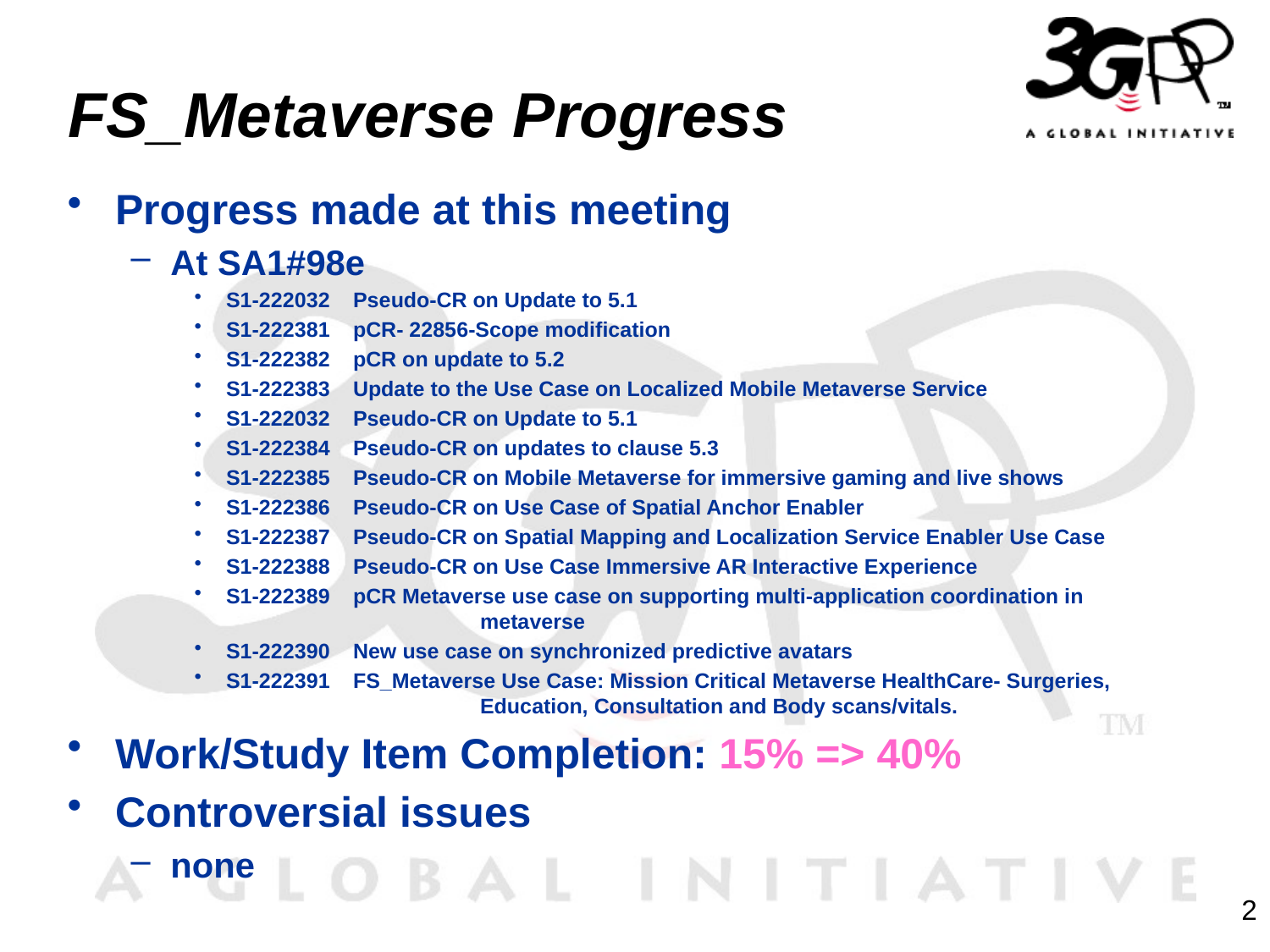

# FS_Metaverse Progress
Progress made at this meeting
At SA1#98e
S1-222032	Pseudo-CR on Update to 5.1
S1-222381	pCR- 22856-Scope modification
S1-222382	pCR on update to 5.2
S1-222383	Update to the Use Case on Localized Mobile Metaverse Service
S1-222032	Pseudo-CR on Update to 5.1
S1-222384	Pseudo-CR on updates to clause 5.3
S1-222385	Pseudo-CR on Mobile Metaverse for immersive gaming and live shows
S1-222386	Pseudo-CR on Use Case of Spatial Anchor Enabler
S1-222387	Pseudo-CR on Spatial Mapping and Localization Service Enabler Use Case
S1-222388	Pseudo-CR on Use Case Immersive AR Interactive Experience
S1-222389	pCR Metaverse use case on supporting multi-application coordination in 			metaverse
S1-222390	New use case on synchronized predictive avatars
S1-222391	FS_Metaverse Use Case: Mission Critical Metaverse HealthCare- Surgeries,
		Education, Consultation and Body scans/vitals.
Work/Study Item Completion: 15% => 40%
Controversial issues
none
2